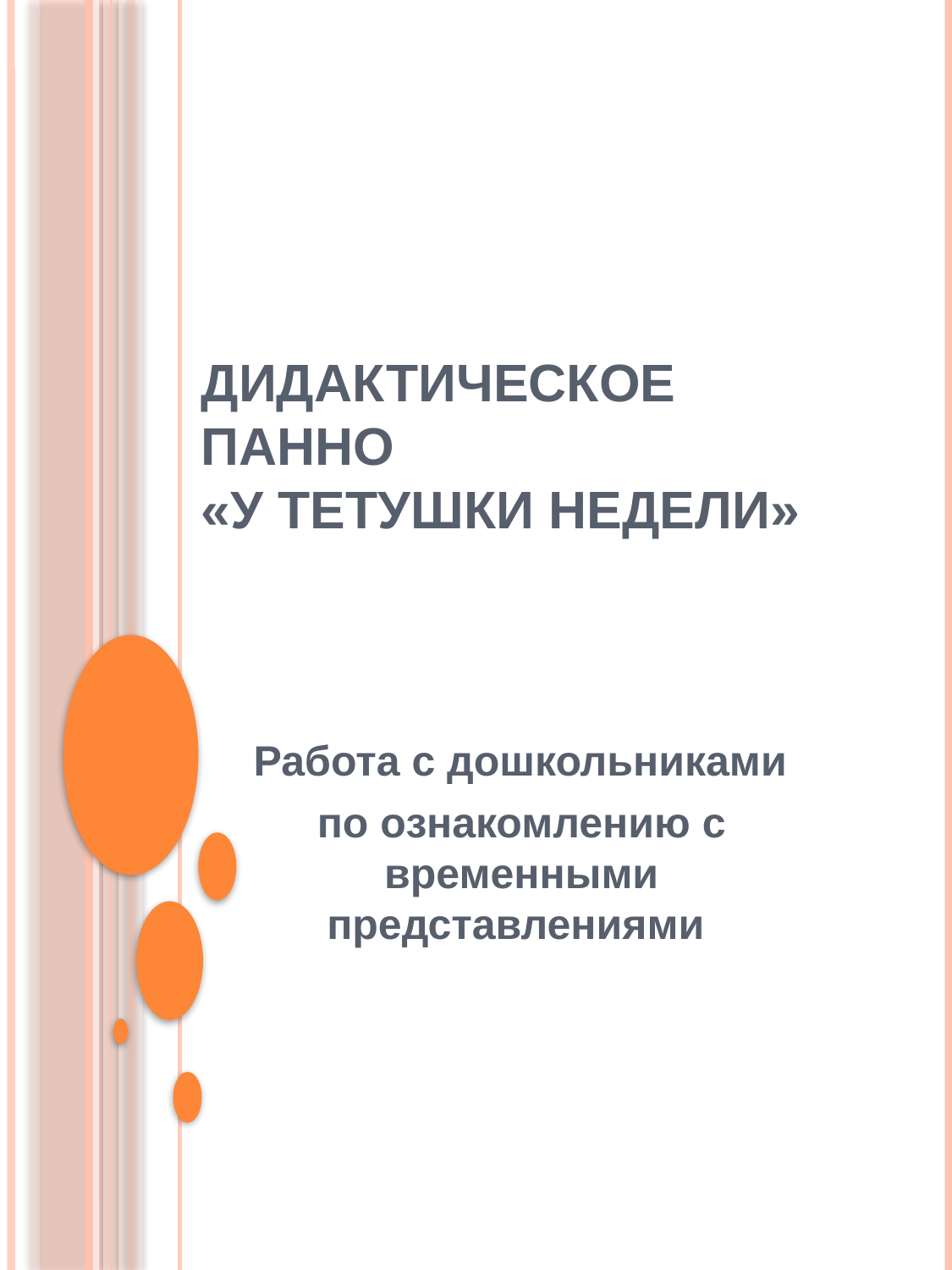

# Дидактическое панно «У тетушки Недели»
 Работа с дошкольниками
по ознакомлению с временными представлениями